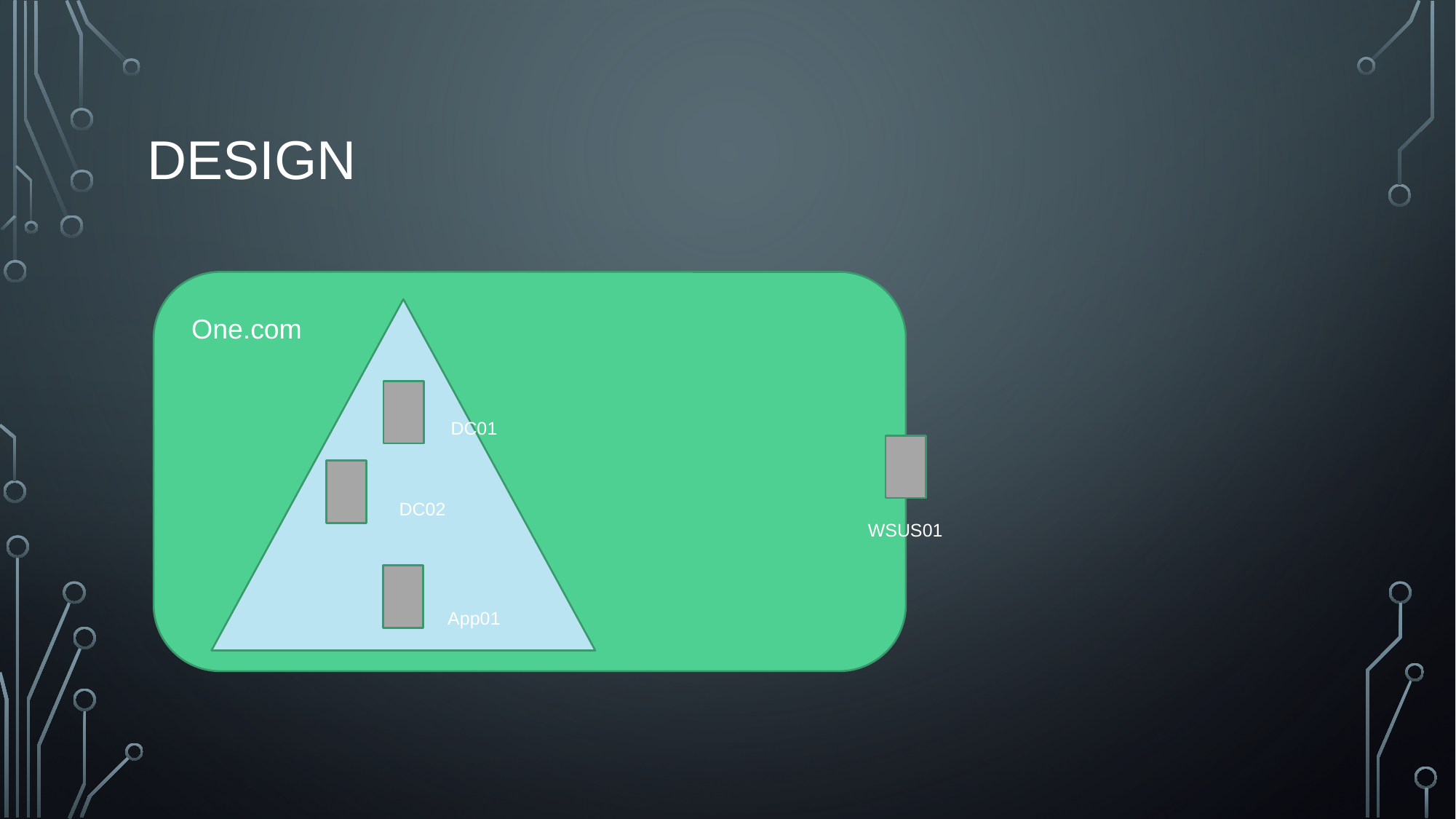

# Design

One.com

DC01

DC02
WSUS01

App01